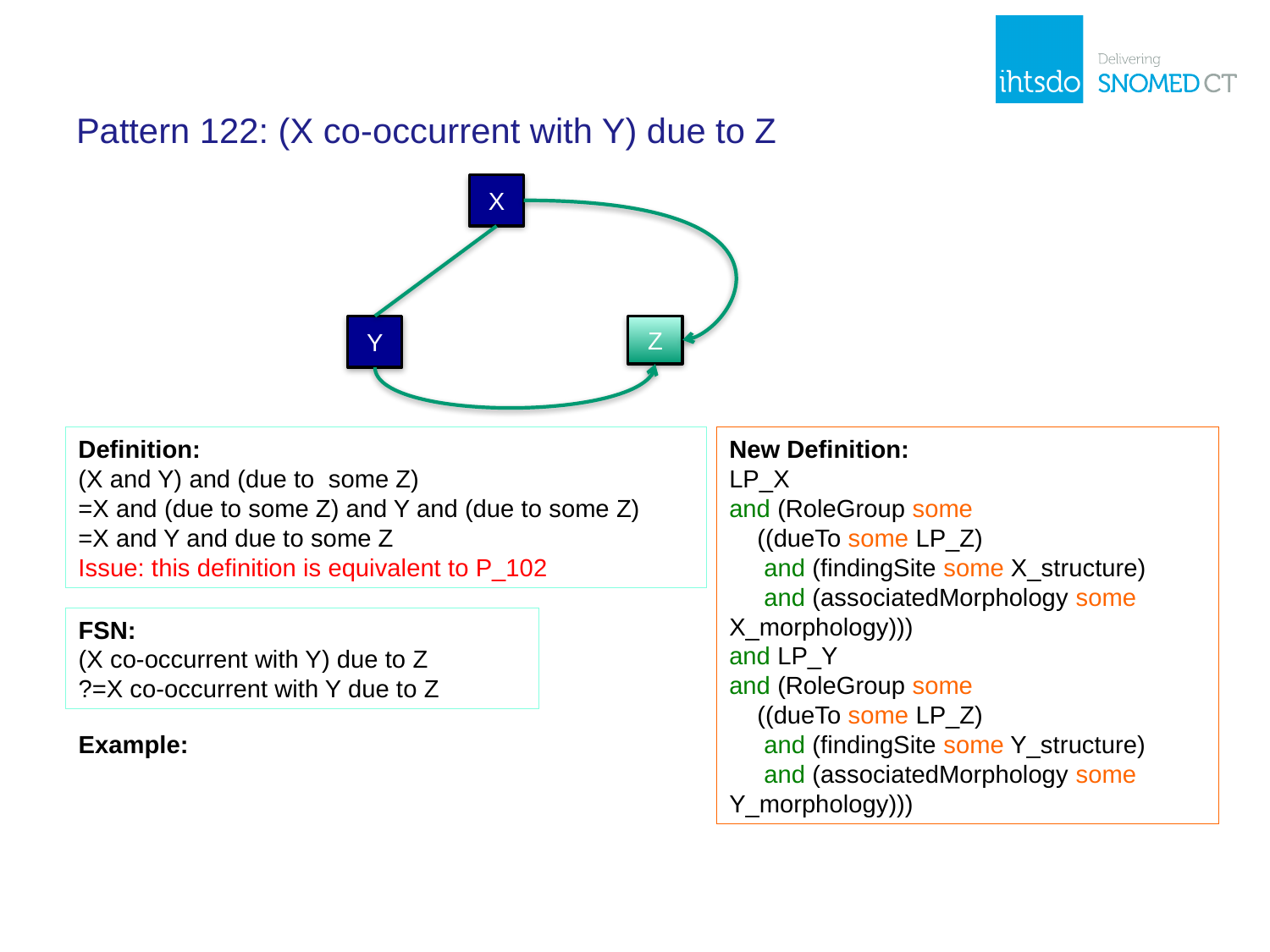

# Pattern 122: (X co-occurrent with Y) due to Z
X
Y
Z
Definition:
(X and Y) and (due to  some Z)
=X and (due to some Z) and Y and (due to some Z)
=X and Y and due to some Z
Issue: this definition is equivalent to P_102
New Definition:
LP_X
and (RoleGroup some
    ((dueTo some LP_Z)
     and (findingSite some X_structure)
     and (associatedMorphology some X_morphology)))
and LP_Y
and (RoleGroup some
    ((dueTo some LP_Z)
     and (findingSite some Y_structure)
     and (associatedMorphology some Y_morphology)))
FSN:
(X co-occurrent with Y) due to Z
?=X co-occurrent with Y due to Z
Example: